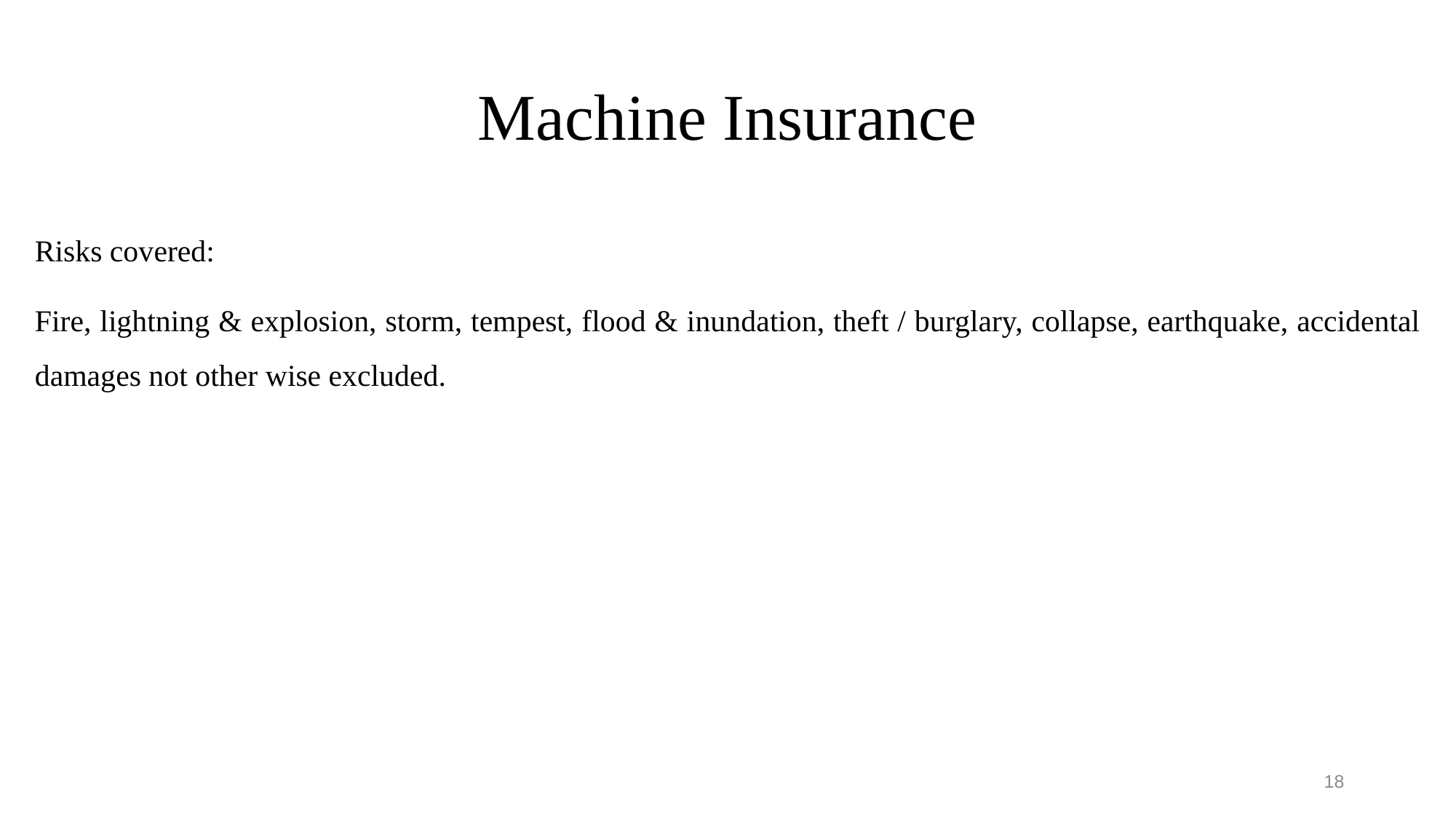

# Machine Insurance
Risks covered:
Fire, lightning & explosion, storm, tempest, flood & inundation, theft / burglary, collapse, earthquake, accidental damages not other wise excluded.
18